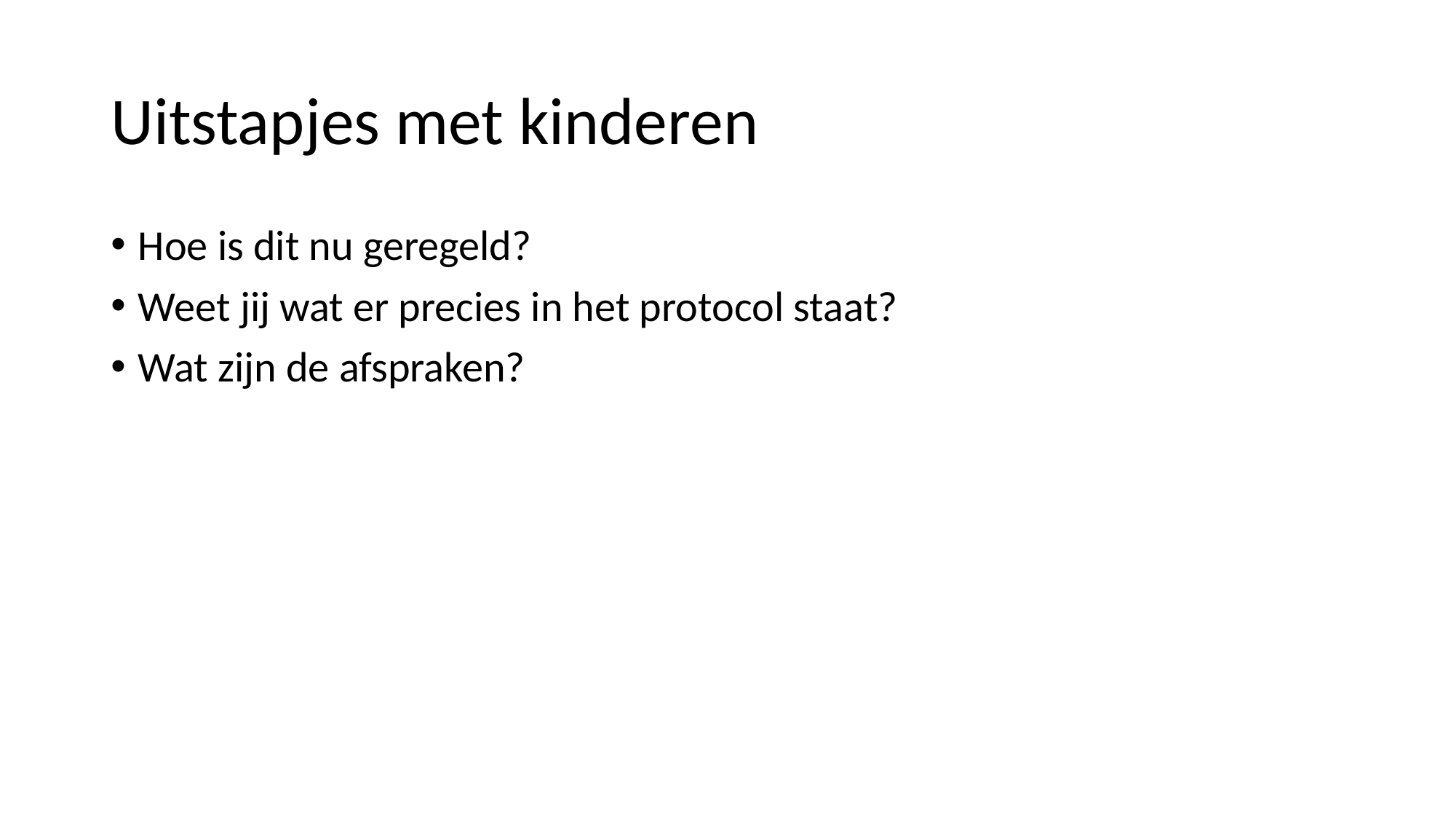

# Uitstapjes met kinderen
Hoe is dit nu geregeld?
Weet jij wat er precies in het protocol staat?
Wat zijn de afspraken?